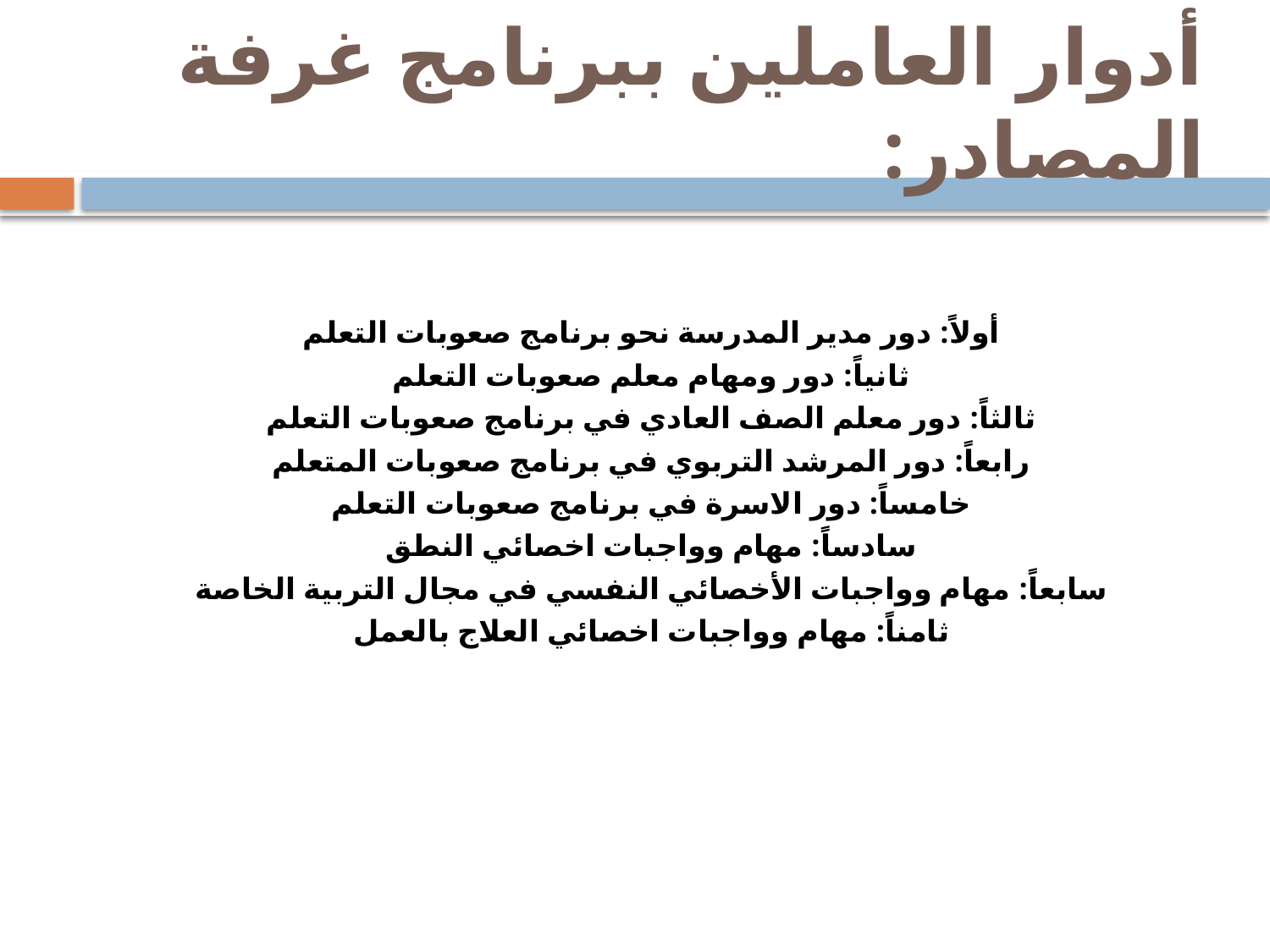

# أدوار العاملين ببرنامج غرفة المصادر:

أولاً: دور مدير المدرسة نحو برنامج صعوبات التعلم
ثانياً: دور ومهام معلم صعوبات التعلم
ثالثاً: دور معلم الصف العادي في برنامج صعوبات التعلم
رابعاً: دور المرشد التربوي في برنامج صعوبات المتعلم
خامساً: دور الاسرة في برنامج صعوبات التعلم
سادساً: مهام وواجبات اخصائي النطق
سابعاً: مهام وواجبات الأخصائي النفسي في مجال التربية الخاصة
ثامناً: مهام وواجبات اخصائي العلاج بالعمل